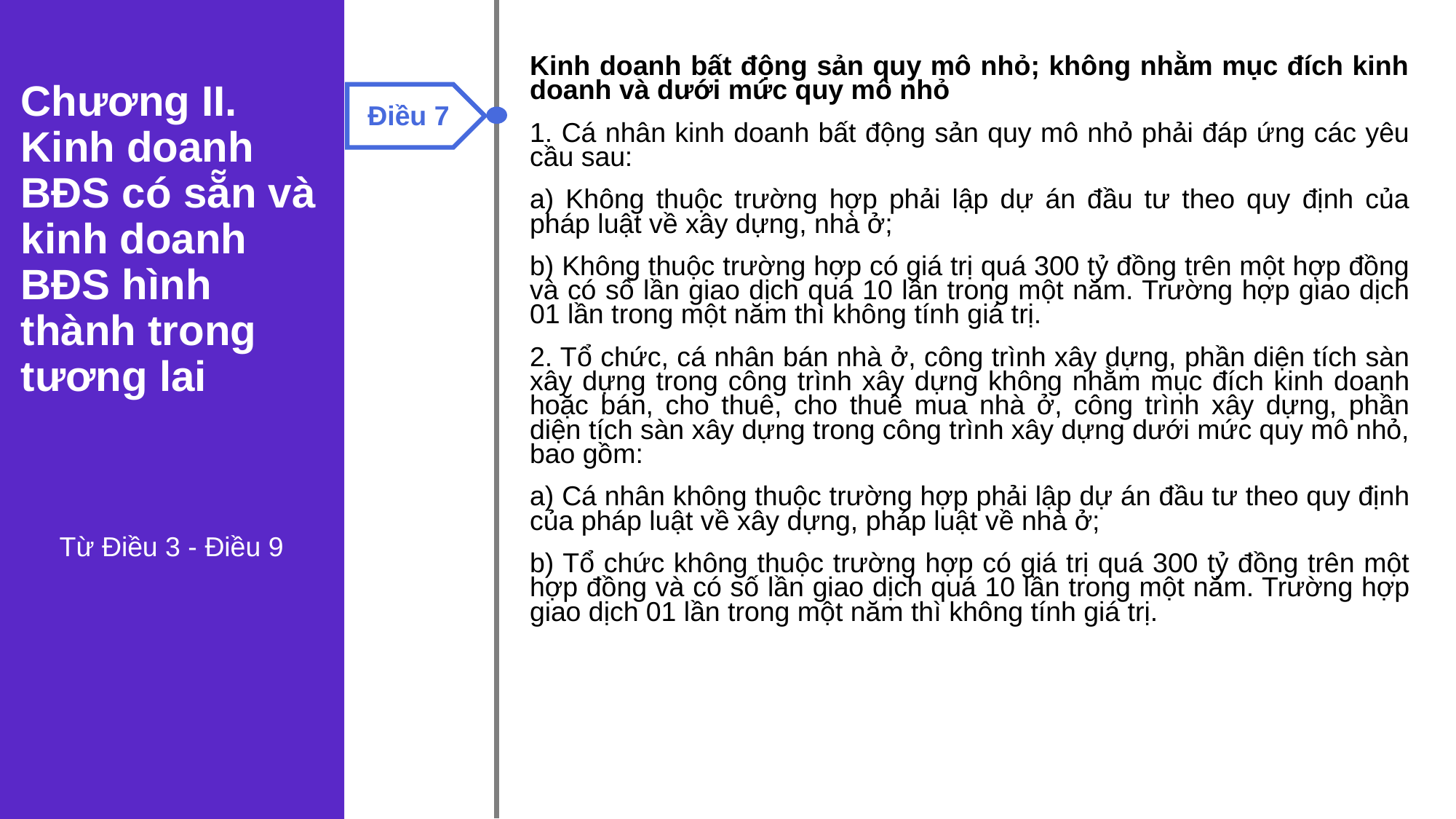

Kinh doanh bất động sản quy mô nhỏ; không nhằm mục đích kinh doanh và dưới mức quy mô nhỏ
1. Cá nhân kinh doanh bất động sản quy mô nhỏ phải đáp ứng các yêu cầu sau:
a) Không thuộc trường hợp phải lập dự án đầu tư theo quy định của pháp luật về xây dựng, nhà ở;
b) Không thuộc trường hợp có giá trị quá 300 tỷ đồng trên một hợp đồng và có số lần giao dịch quá 10 lần trong một năm. Trường hợp giao dịch 01 lần trong một năm thì không tính giá trị.
2. Tổ chức, cá nhân bán nhà ở, công trình xây dựng, phần diện tích sàn xây dựng trong công trình xây dựng không nhằm mục đích kinh doanh hoặc bán, cho thuê, cho thuê mua nhà ở, công trình xây dựng, phần diện tích sàn xây dựng trong công trình xây dựng dưới mức quy mô nhỏ, bao gồm:
a) Cá nhân không thuộc trường hợp phải lập dự án đầu tư theo quy định của pháp luật về xây dựng, pháp luật về nhà ở;
b) Tổ chức không thuộc trường hợp có giá trị quá 300 tỷ đồng trên một hợp đồng và có số lần giao dịch quá 10 lần trong một năm. Trường hợp giao dịch 01 lần trong một năm thì không tính giá trị.

Điều 7

Chương II. Kinh doanh BĐS có sẵn và kinh doanh BĐS hình thành trong tương lai
Từ Điều 3 - Điều 9